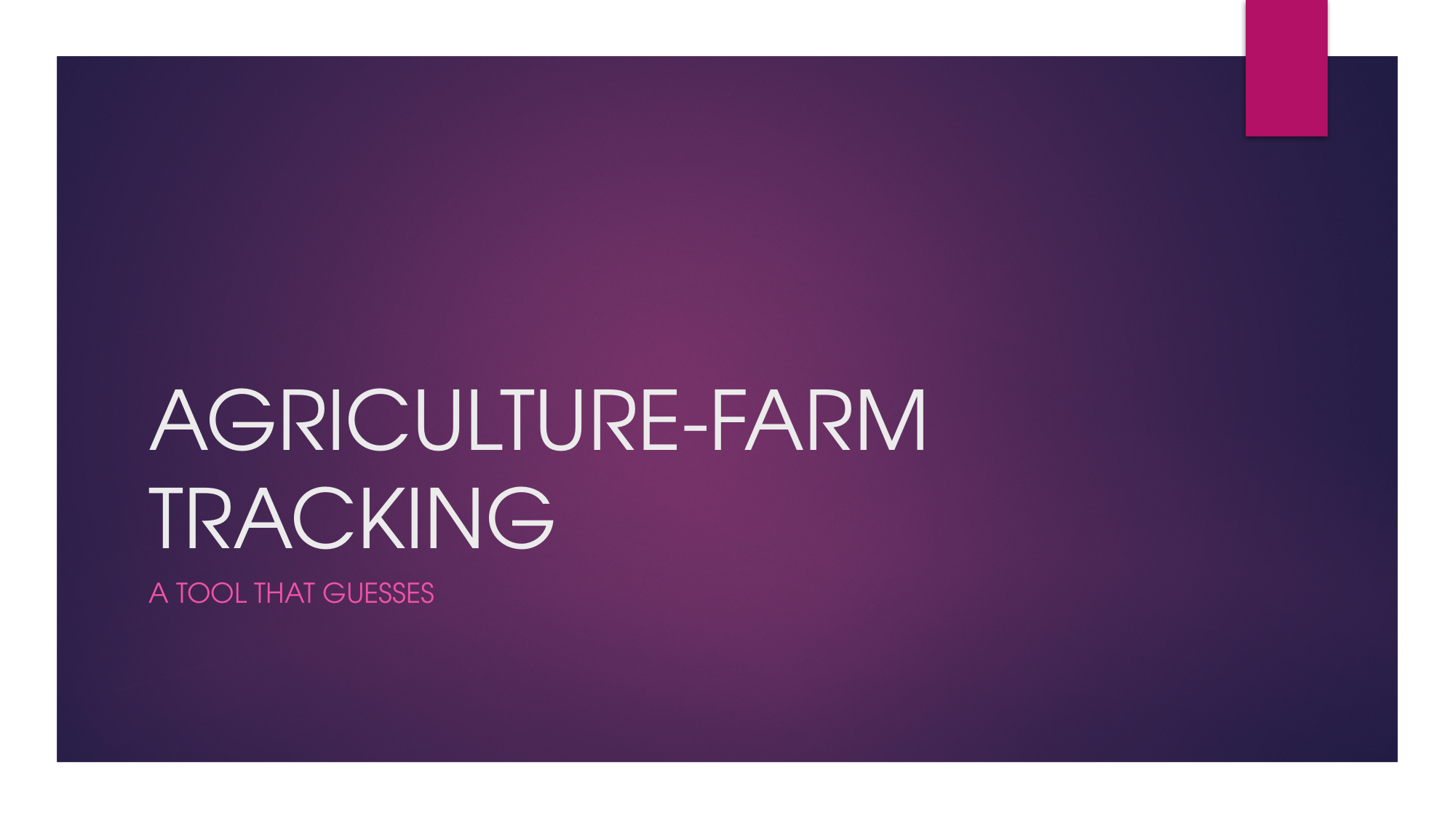

# AGRICULTURE-FARM TRACKING
A TOOL THAT GUESSES